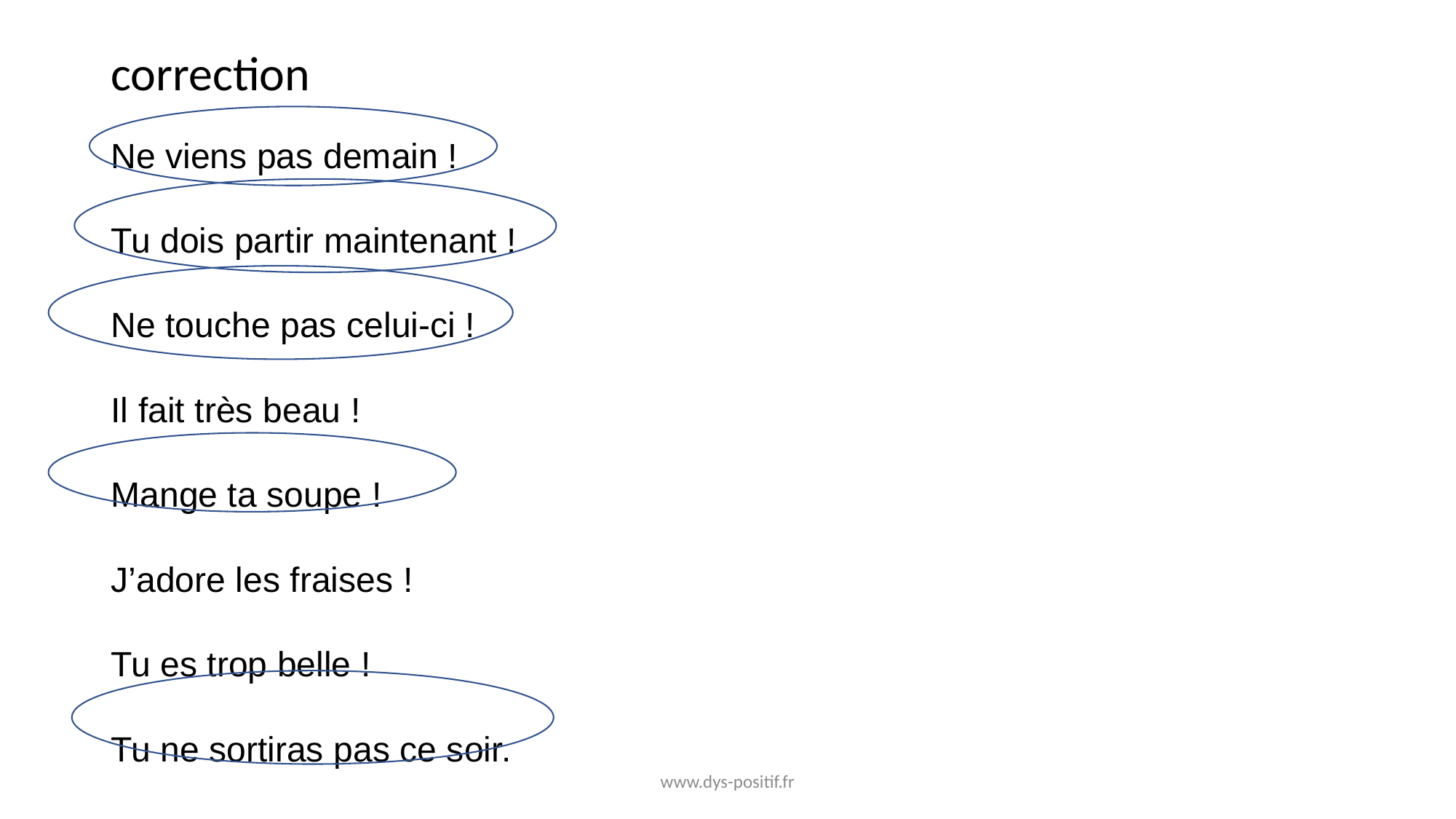

# correction

Ne viens pas demain !
Tu dois partir maintenant !
Ne touche pas celui-ci !
Il fait très beau !
Mange ta soupe !
J’adore les fraises !
Tu es trop belle !
Tu ne sortiras pas ce soir.

www.dys-positif.fr